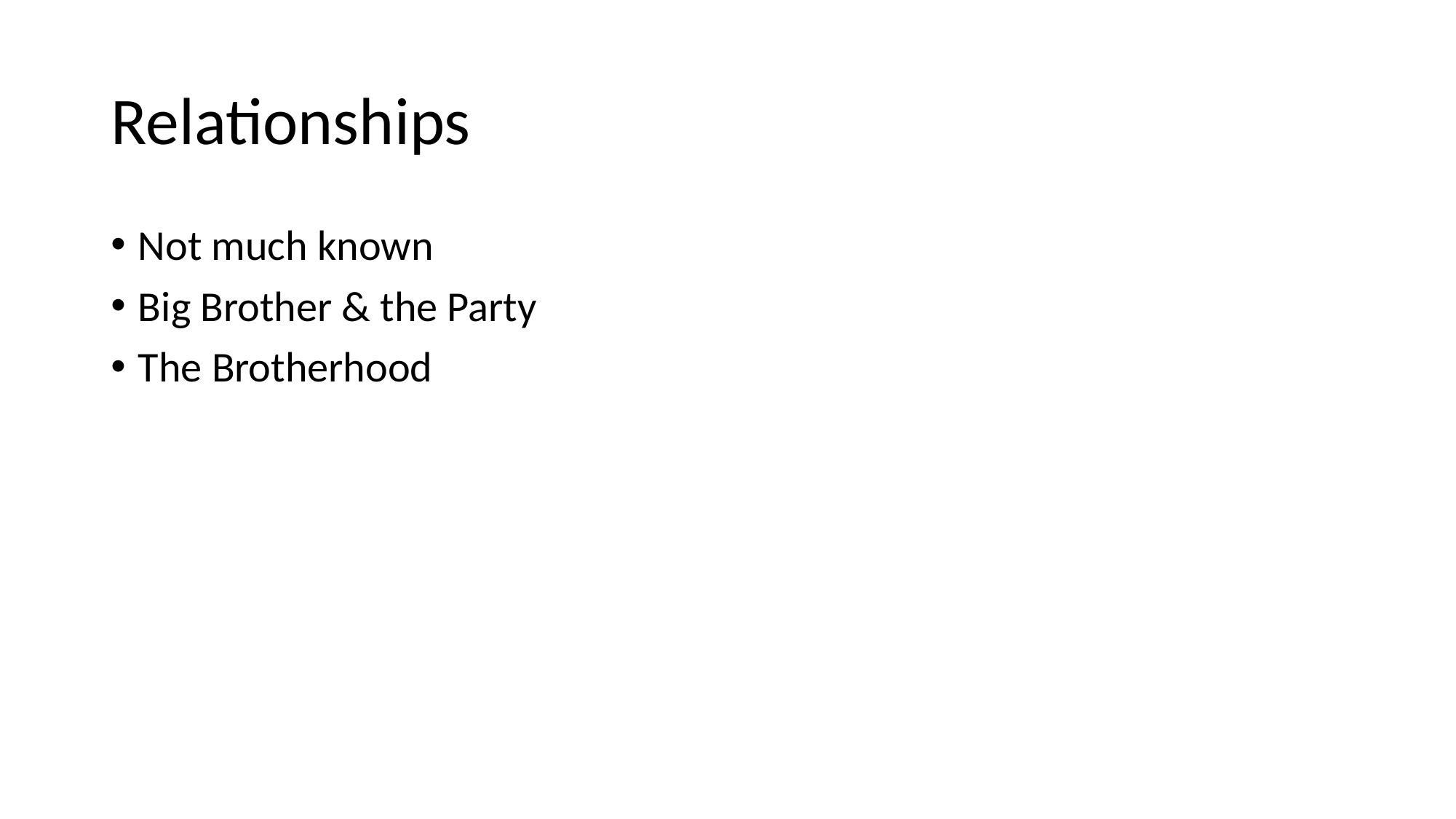

# Relationships
Not much known
Big Brother & the Party
The Brotherhood